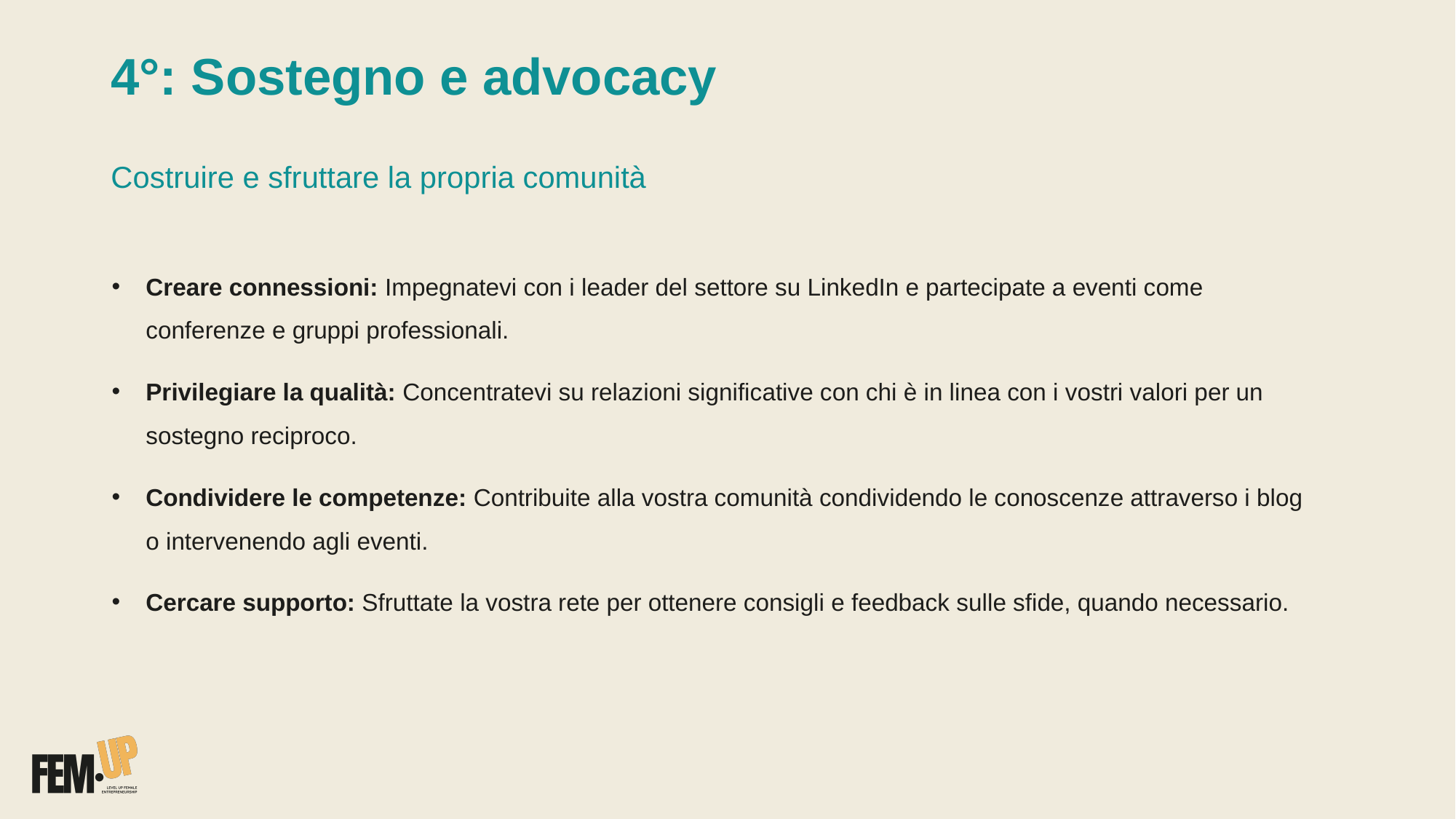

# 4°: Sostegno e advocacy Costruire e sfruttare la propria comunità

Creare connessioni: Impegnatevi con i leader del settore su LinkedIn e partecipate a eventi come conferenze e gruppi professionali.
Privilegiare la qualità: Concentratevi su relazioni significative con chi è in linea con i vostri valori per un sostegno reciproco.
Condividere le competenze: Contribuite alla vostra comunità condividendo le conoscenze attraverso i blog o intervenendo agli eventi.
Cercare supporto: Sfruttate la vostra rete per ottenere consigli e feedback sulle sfide, quando necessario.